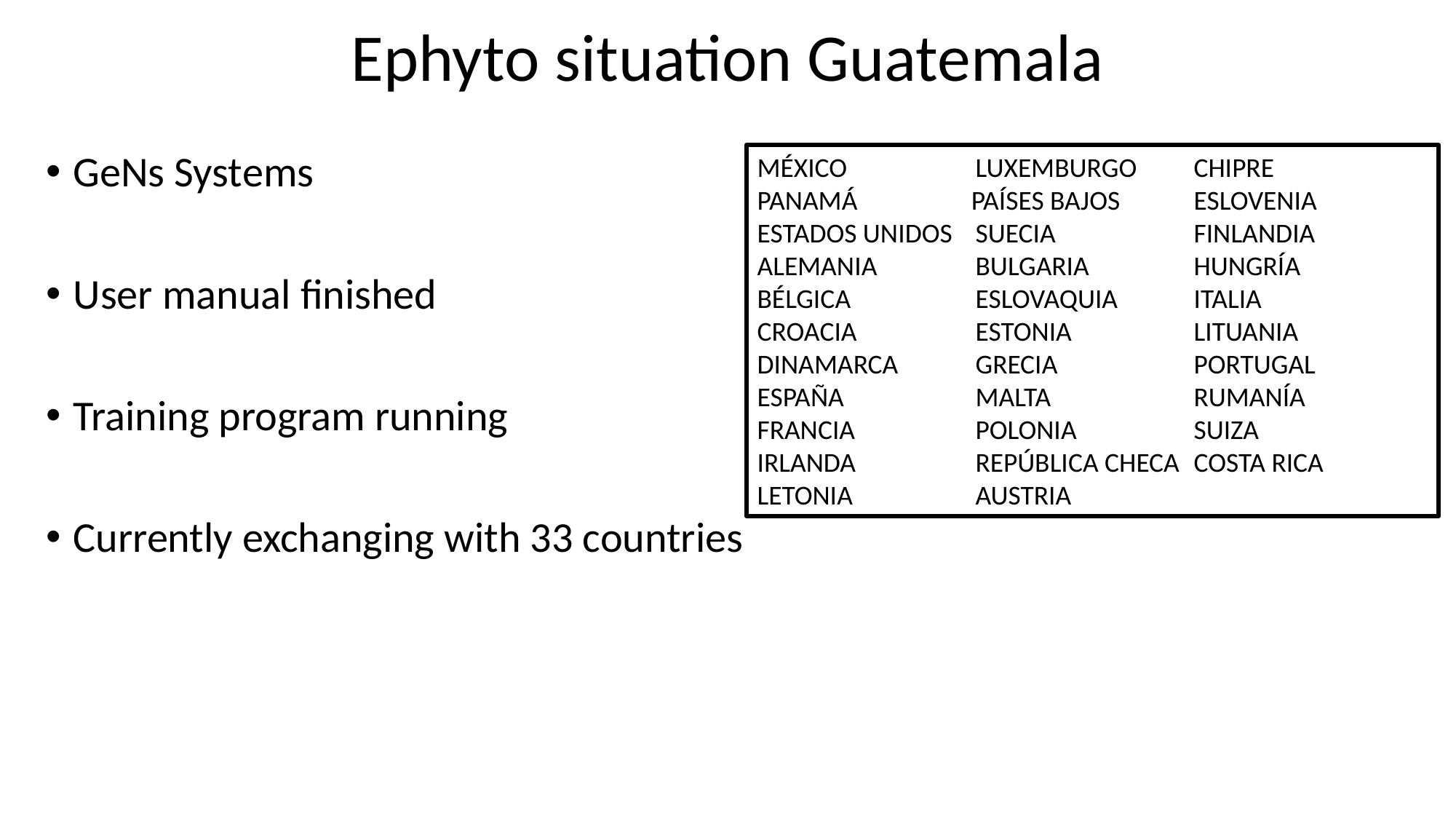

# Ephyto situation Guatemala
GeNs Systems

User manual finished

Training program running

Currently exchanging with 33 countries
MÉXICO	    	LUXEMBURGO	CHIPRE
PANAMÁ	                 PAÍSES BAJOS	ESLOVENIA
ESTADOS UNIDOS	SUECIA		FINLANDIA
ALEMANIA	BULGARIA	HUNGRÍA
BÉLGICA		ESLOVAQUIA	ITALIA
CROACIA		ESTONIA		LITUANIA
DINAMARCA	GRECIA		PORTUGAL
ESPAÑA		MALTA		RUMANÍA
FRANCIA		POLONIA		SUIZA
IRLANDA		REPÚBLICA CHECA	COSTA RICA
LETONIA		AUSTRIA